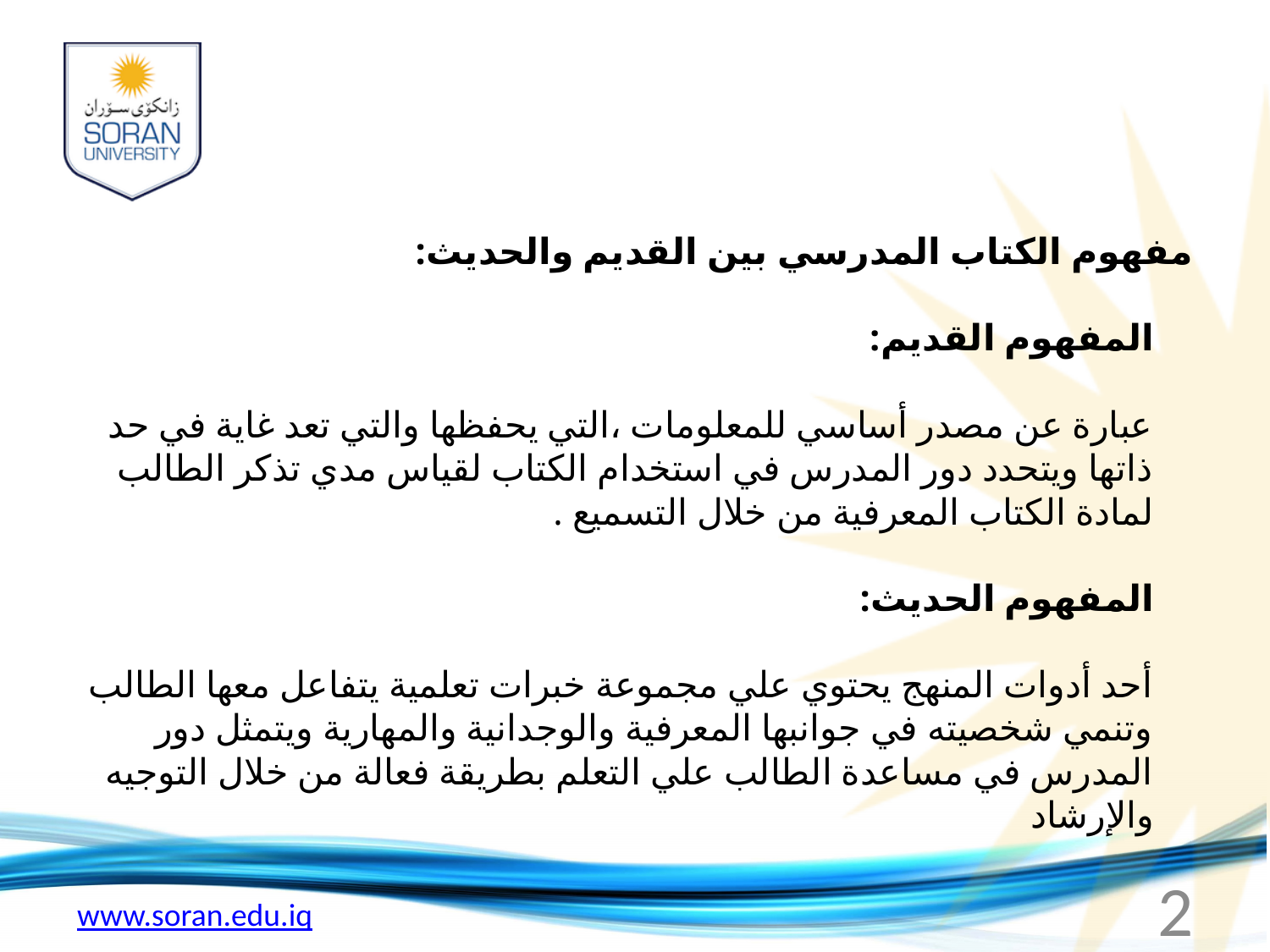

مفهوم الكتاب المدرسي بين القديم والحديث:
المفهوم القديم:
عبارة عن مصدر أساسي للمعلومات ،التي يحفظها والتي تعد غاية في حد ذاتها ويتحدد دور المدرس في استخدام الكتاب لقياس مدي تذكر الطالب لمادة الكتاب المعرفية من خلال التسميع . 
المفهوم الحديث:
أحد أدوات المنهج يحتوي علي مجموعة خبرات تعلمية يتفاعل معها الطالب وتنمي شخصيته في جوانبها المعرفية والوجدانية والمهارية ويتمثل دور المدرس في مساعدة الطالب علي التعلم بطريقة فعالة من خلال التوجيه والإرشاد
2